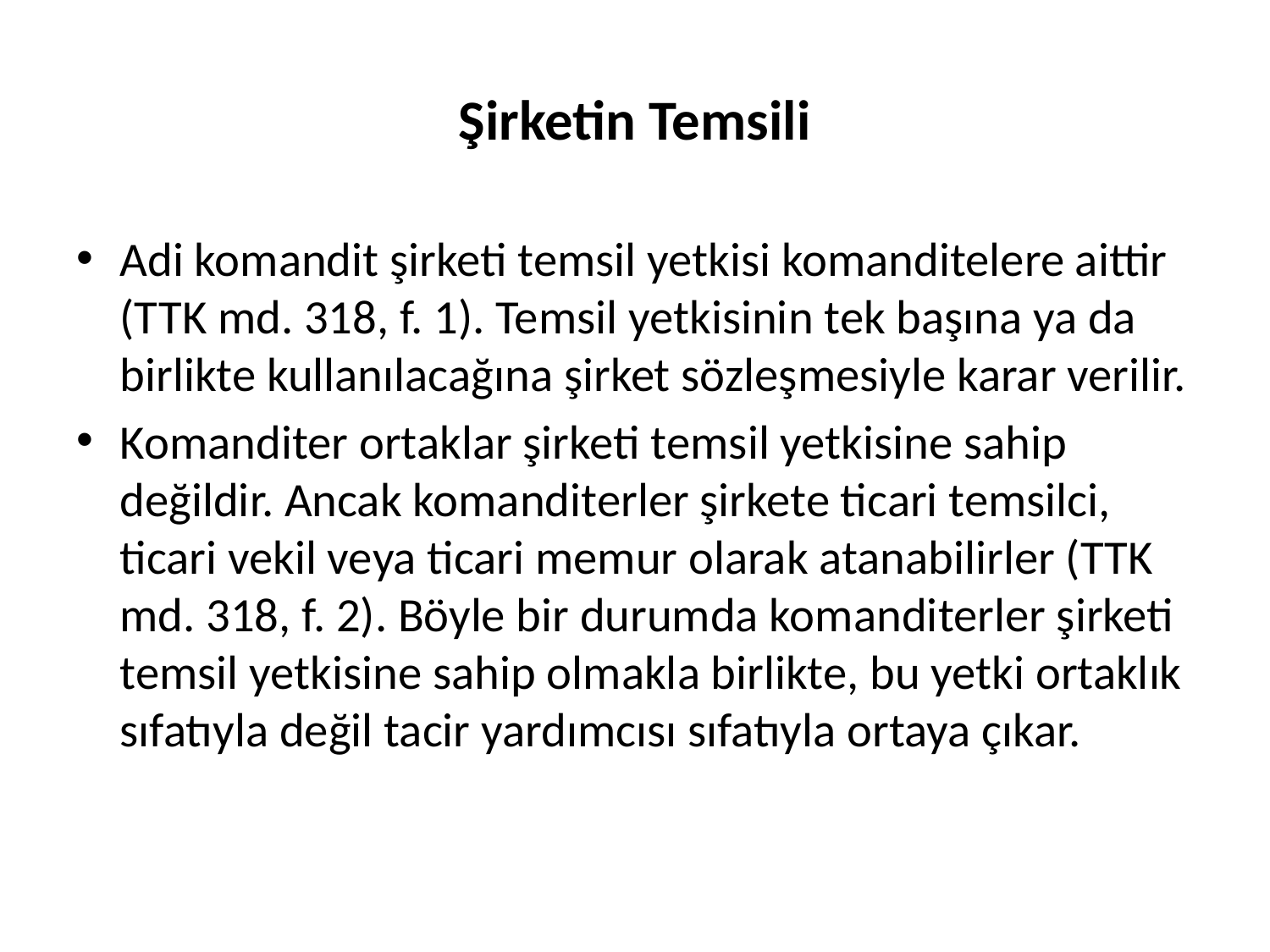

# Şirketin Temsili
Adi komandit şirketi temsil yetkisi komanditelere aittir (TTK md. 318, f. 1). Temsil yetkisinin tek başına ya da birlikte kullanılacağına şirket sözleşmesiyle karar verilir.
Komanditer ortaklar şirketi temsil yetkisine sahip değildir. Ancak komanditerler şirkete ticari temsilci, ticari vekil veya ticari memur olarak atanabilirler (TTK md. 318, f. 2). Böyle bir durumda komanditerler şirketi temsil yetkisine sahip olmakla birlikte, bu yetki ortaklık sıfatıyla değil tacir yardımcısı sıfatıyla ortaya çıkar.